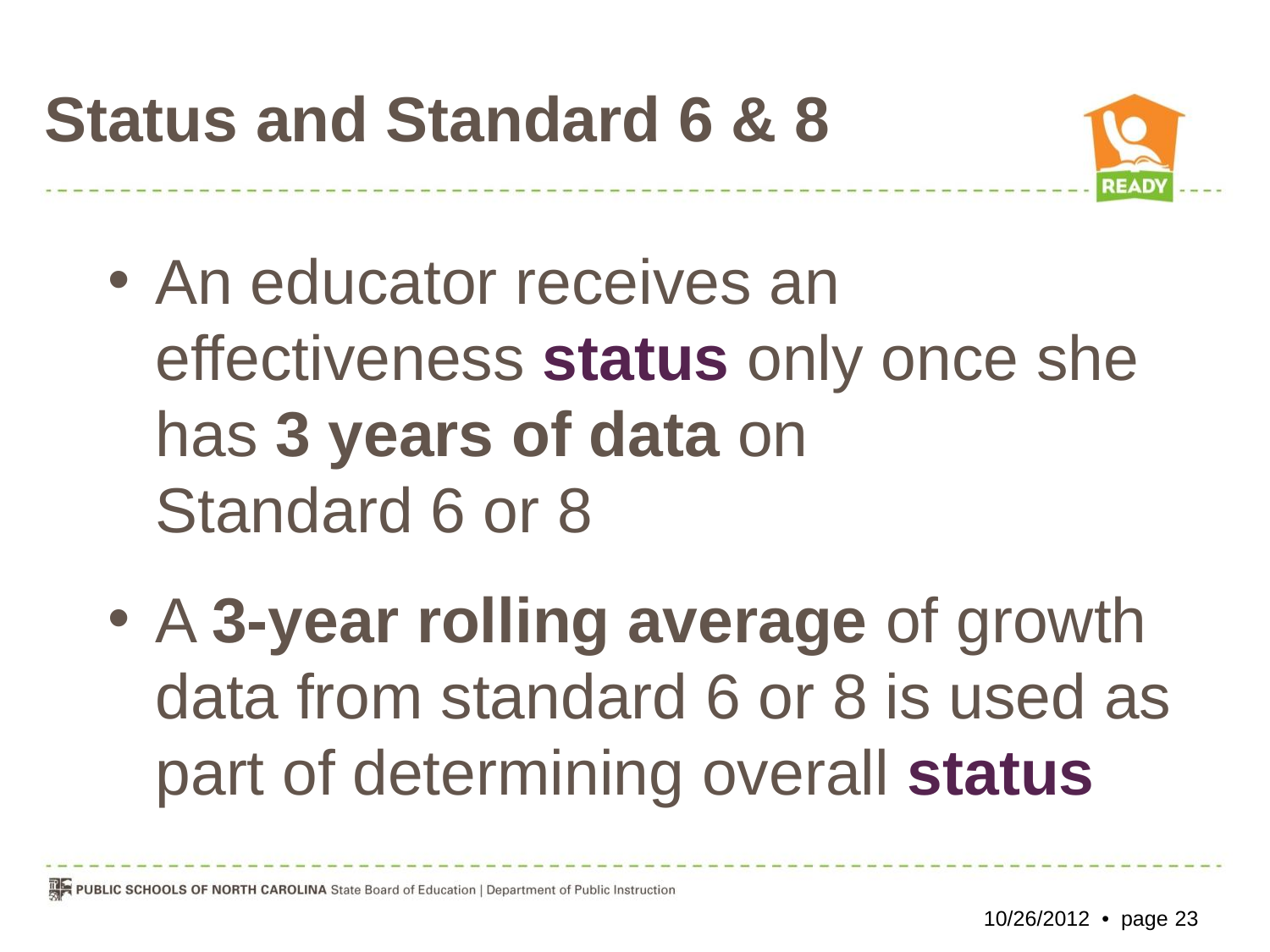

Status and Standard 6 & 8

An educator receives an effectiveness status only once she has 3 years of data on
Standard 6 or 8
A 3-year rolling average of growth data from standard 6 or 8 is used as part of determining overall status
10/26/2012  •  page 23